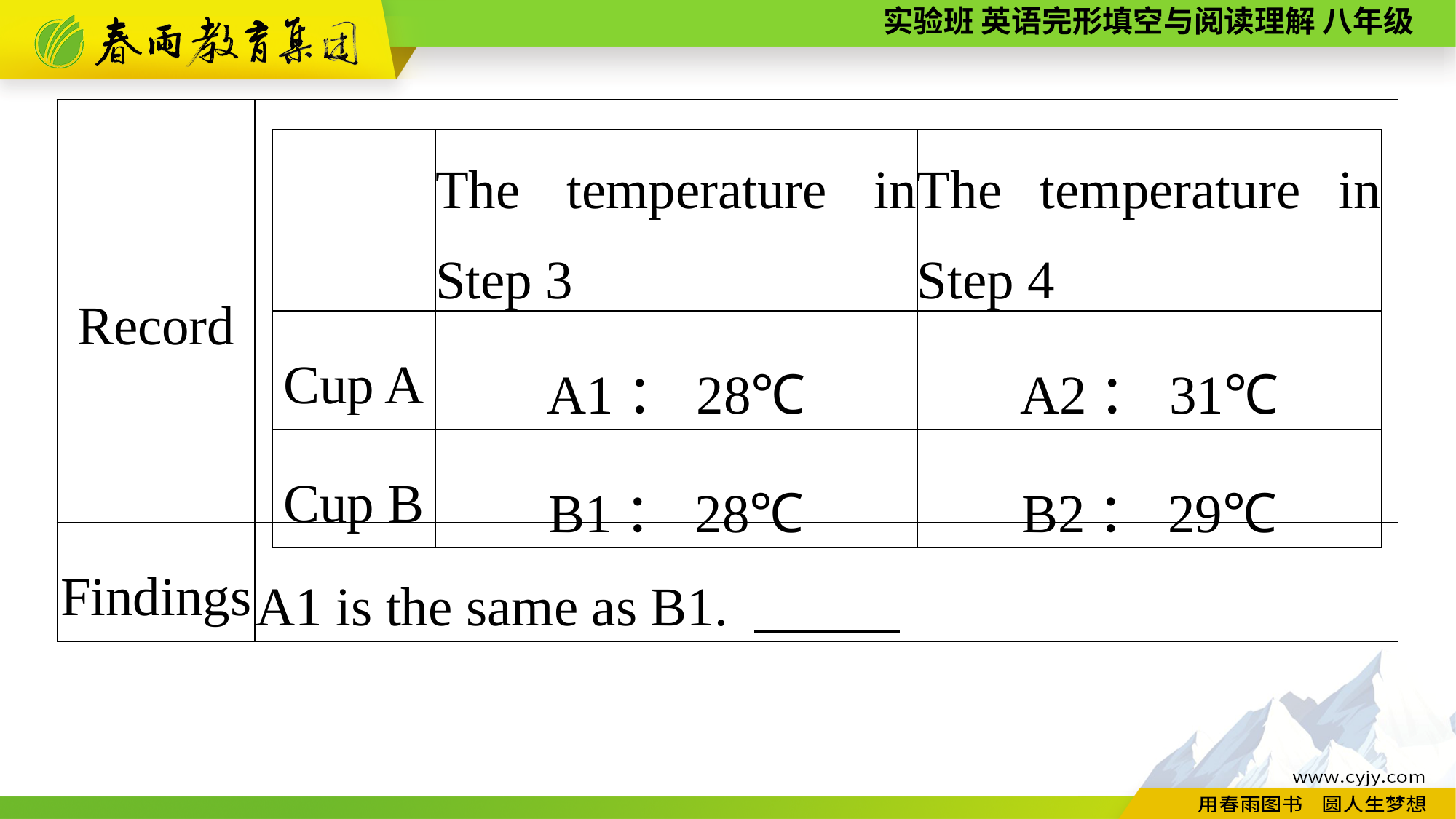

| Record |  |
| --- | --- |
| Findings | A1 is the same as B1. 　 ， |
|  | The temperature in Step 3 | The temperature in Step 4 |
| --- | --- | --- |
| Cup A | A1：28℃ | A2：31℃ |
| Cup B | B1：28℃ | B2：29℃ |